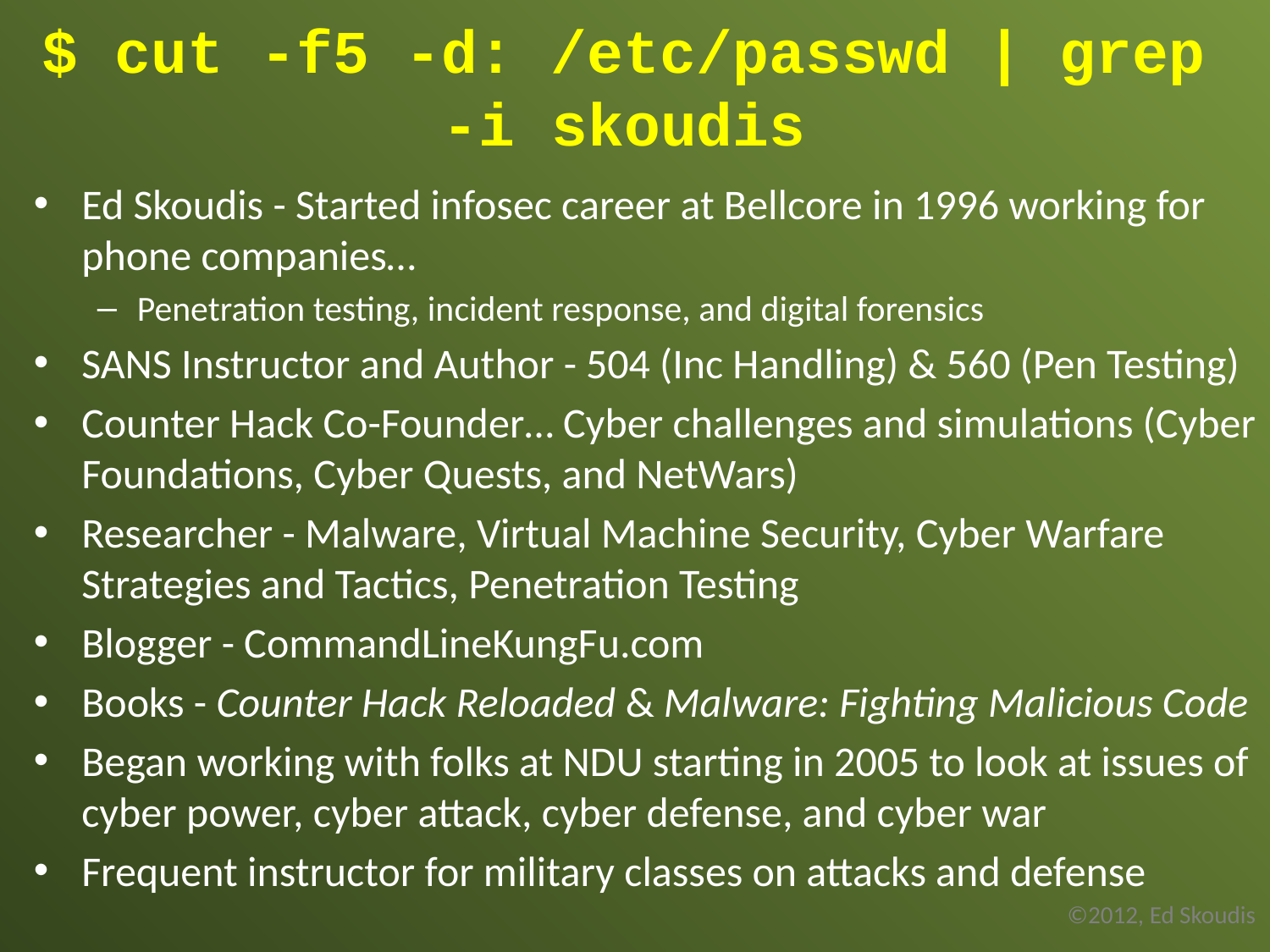

# $ cut -f5 -d: /etc/passwd | grep -i skoudis
Ed Skoudis - Started infosec career at Bellcore in 1996 working for phone companies…
Penetration testing, incident response, and digital forensics
SANS Instructor and Author - 504 (Inc Handling) & 560 (Pen Testing)
Counter Hack Co-Founder… Cyber challenges and simulations (Cyber Foundations, Cyber Quests, and NetWars)
Researcher - Malware, Virtual Machine Security, Cyber Warfare Strategies and Tactics, Penetration Testing
Blogger - CommandLineKungFu.com
Books - Counter Hack Reloaded & Malware: Fighting Malicious Code
Began working with folks at NDU starting in 2005 to look at issues of cyber power, cyber attack, cyber defense, and cyber war
Frequent instructor for military classes on attacks and defense